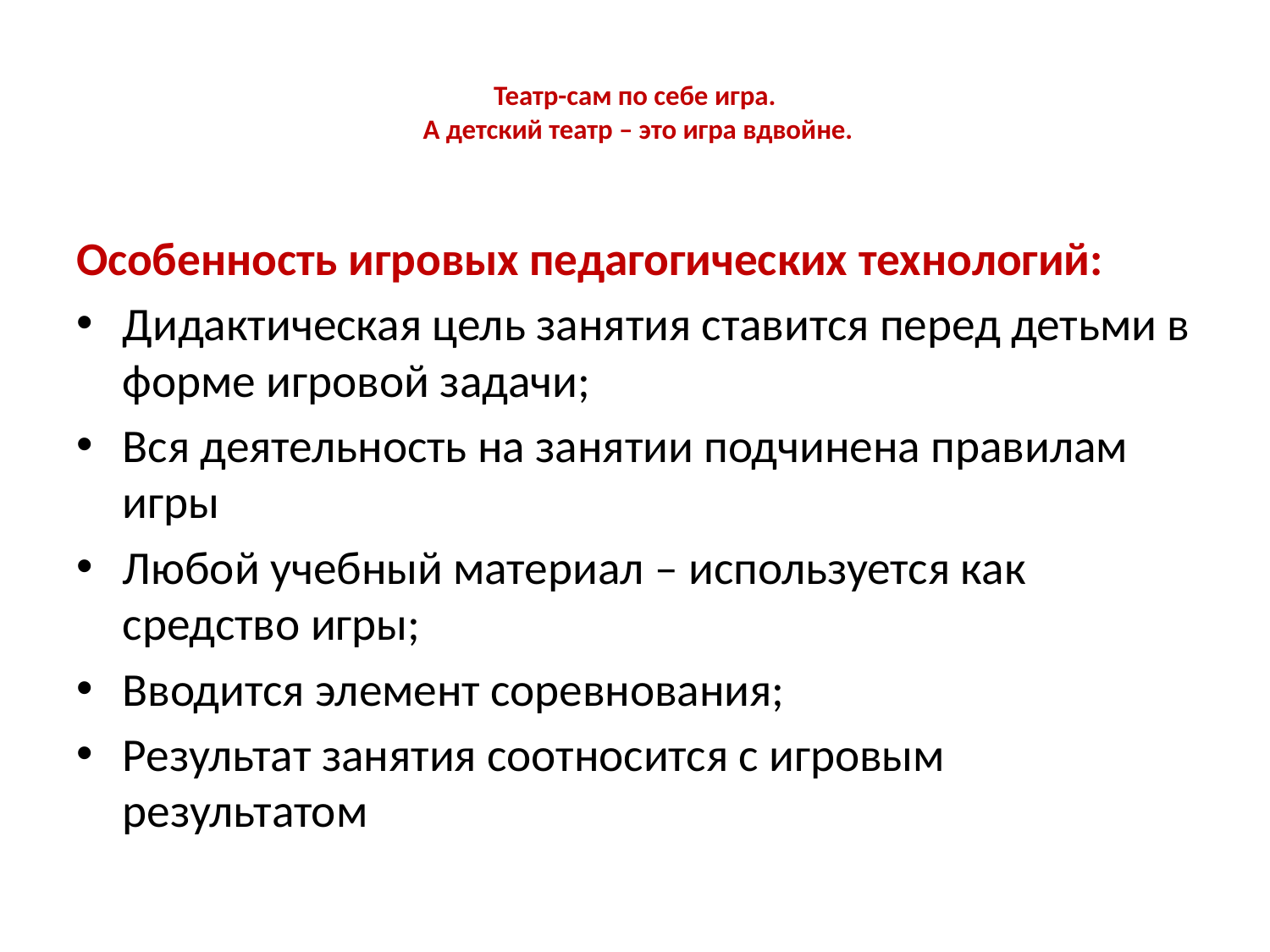

# Театр-сам по себе игра. А детский театр – это игра вдвойне.
Особенность игровых педагогических технологий:
Дидактическая цель занятия ставится перед детьми в форме игровой задачи;
Вся деятельность на занятии подчинена правилам игры
Любой учебный материал – используется как средство игры;
Вводится элемент соревнования;
Результат занятия соотносится с игровым результатом